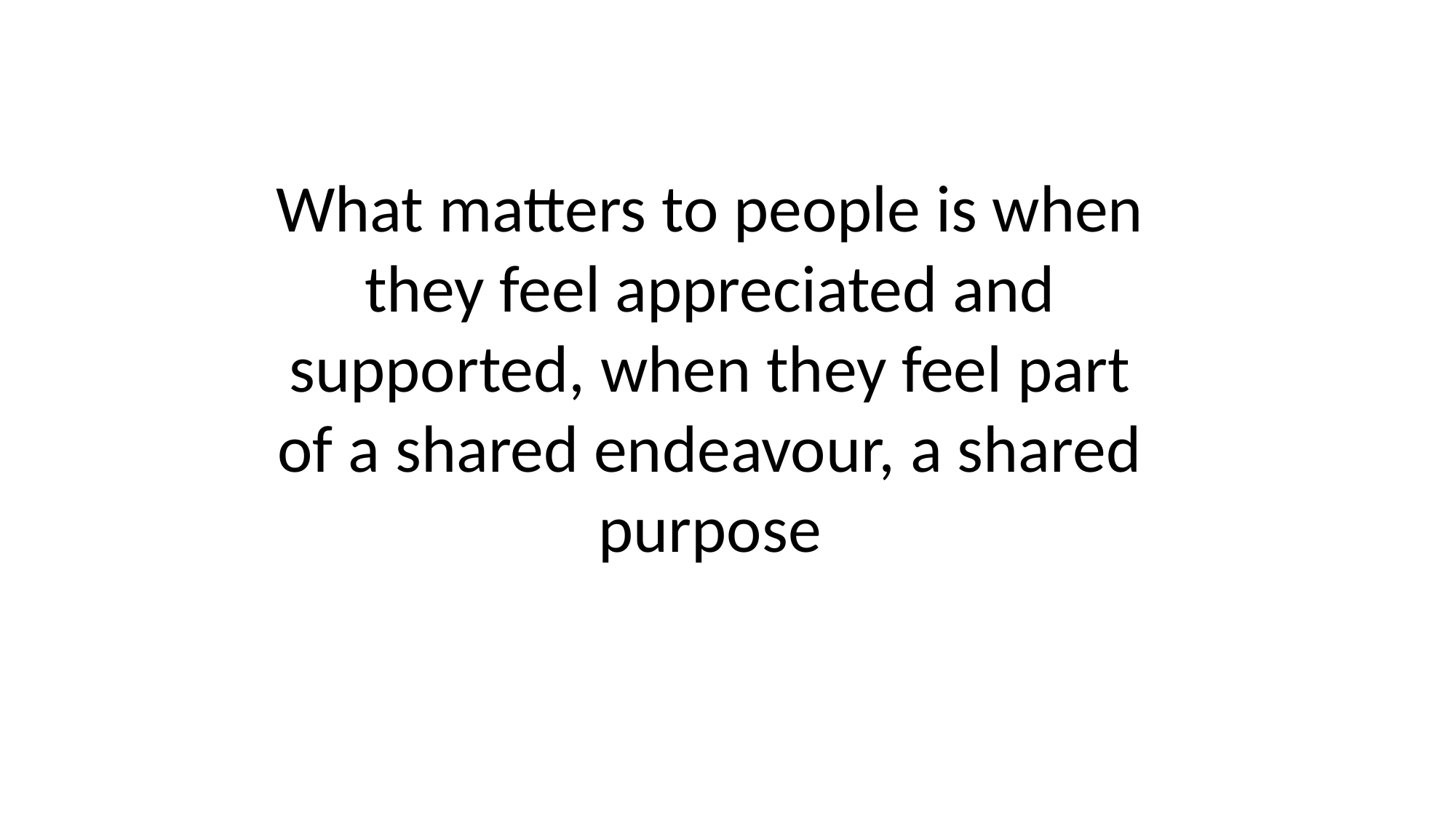

# What matters to people is when they feel appreciated and supported, when they feel part of a shared endeavour, a shared purpose